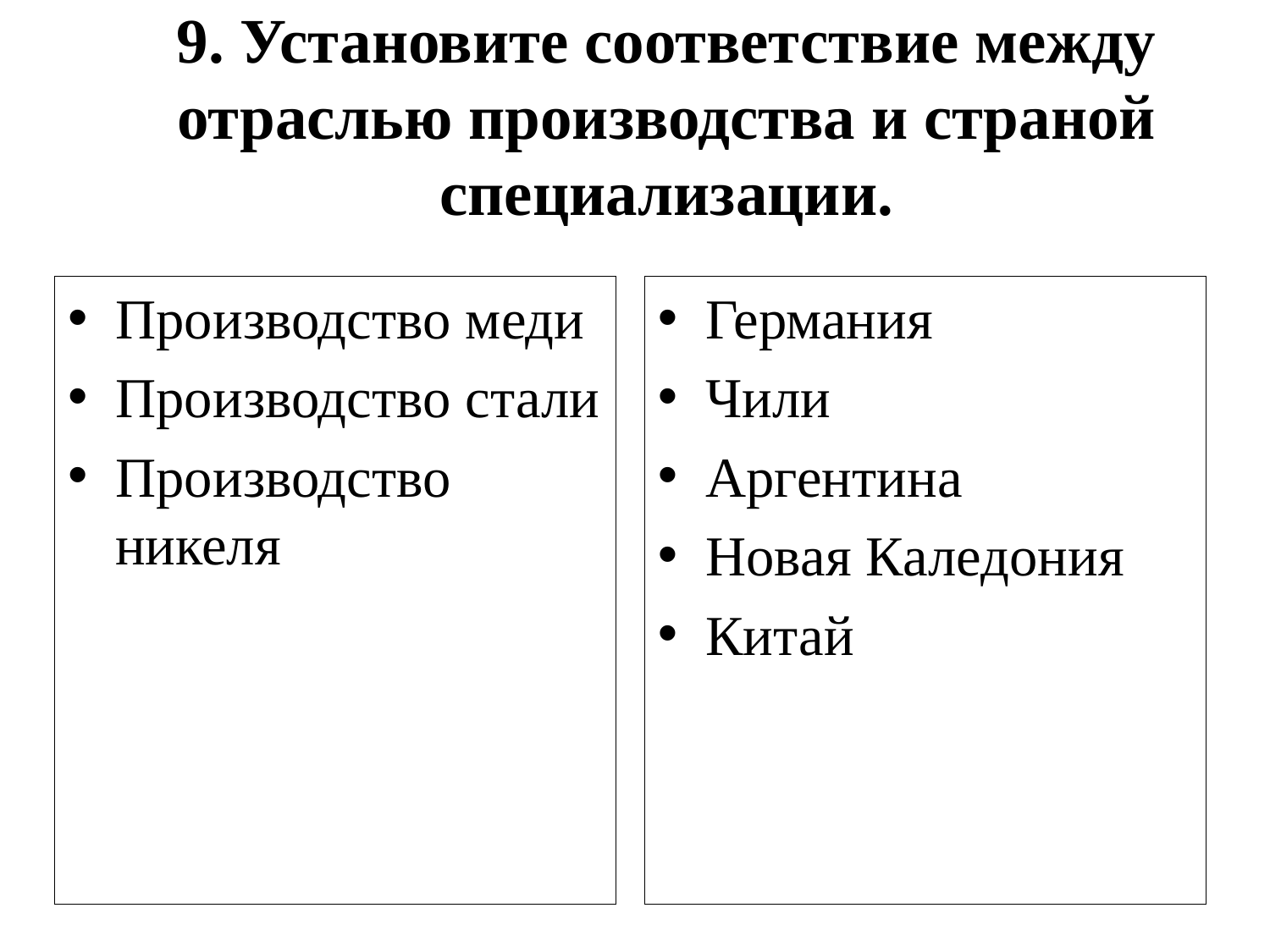

# 9. Установите соответствие между отраслью производства и страной специализации.
Производство меди
Производство стали
Производство никеля
Германия
Чили
Аргентина
Новая Каледония
Китай